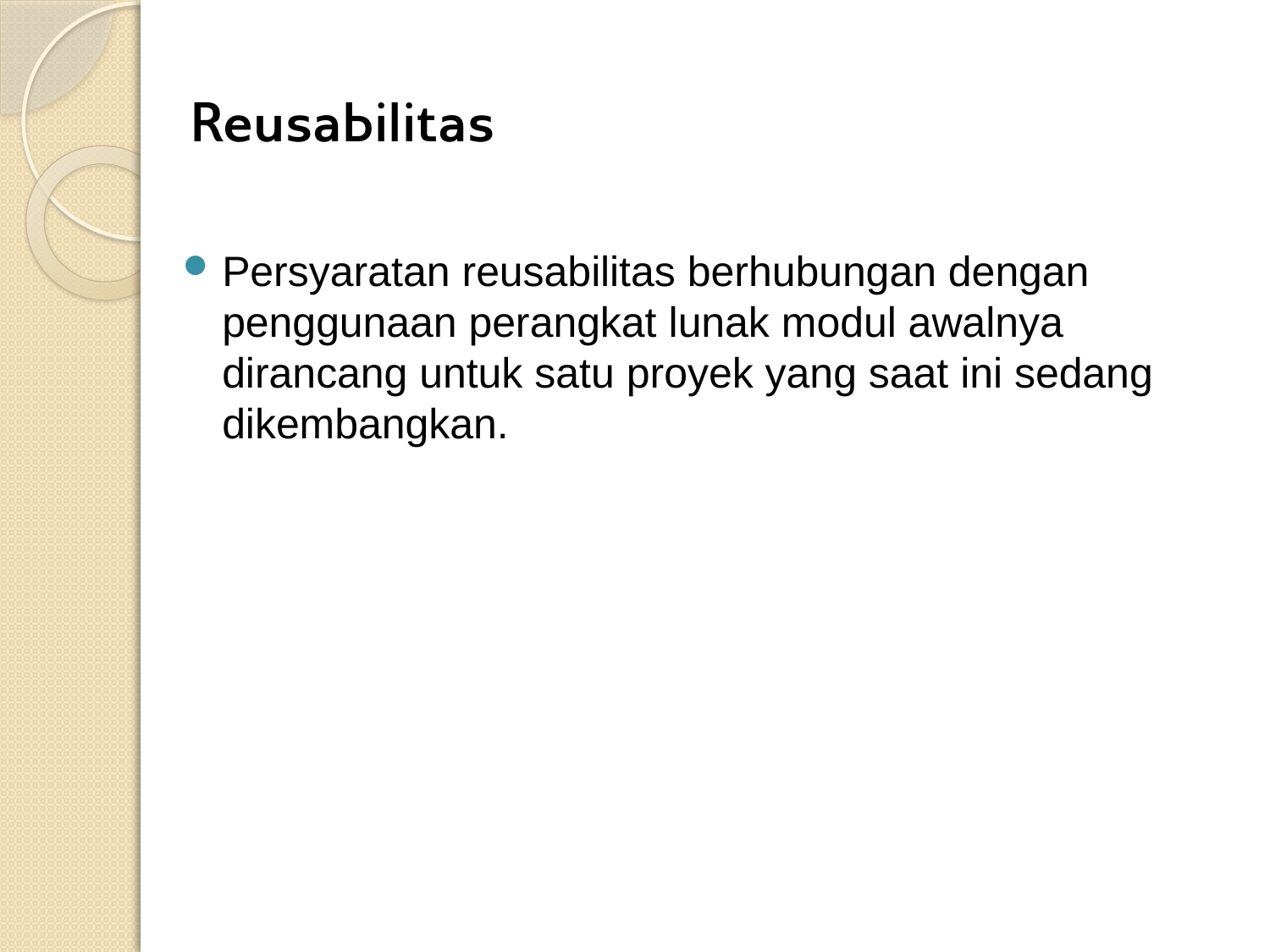

# Reusabilitas
Persyaratan reusabilitas berhubungan dengan penggunaan perangkat lunak modul awalnya dirancang untuk satu proyek yang saat ini sedang dikembangkan.